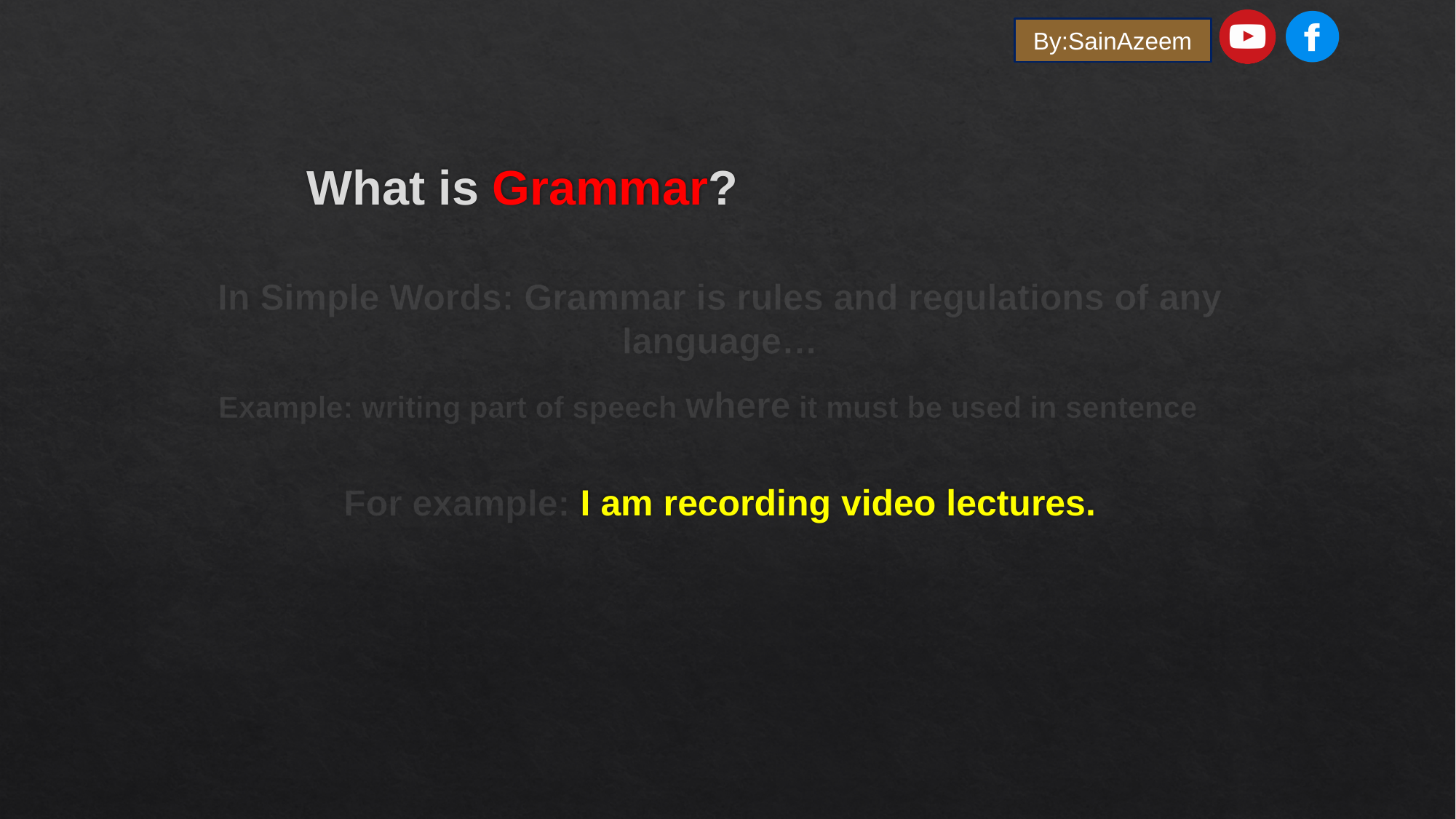

By:SainAzeem
# What is Grammar?
In Simple Words: Grammar is rules and regulations of any language…
Example: writing part of speech where it must be used in sentence
For example: I am recording video lectures.